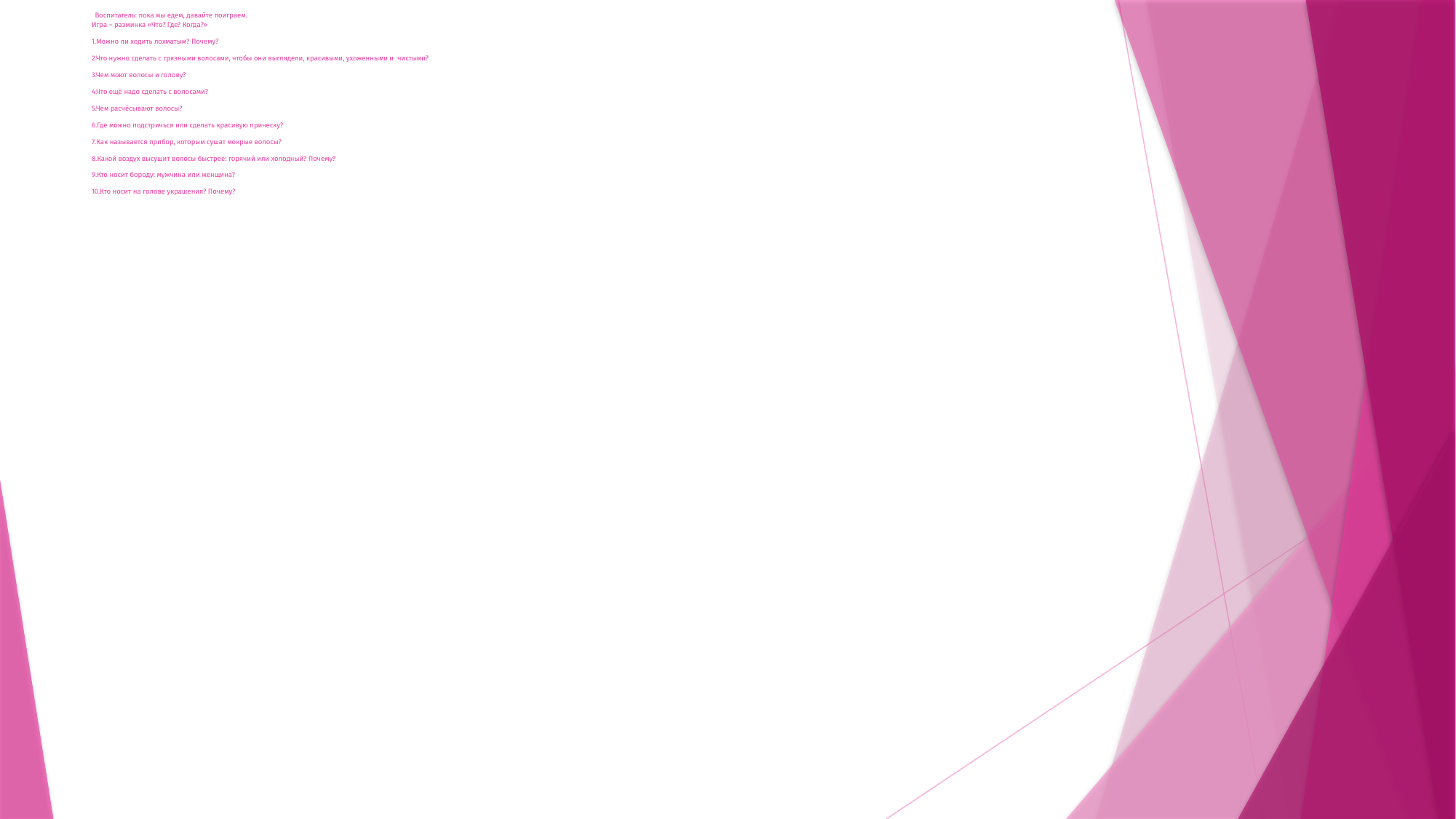

# Воспитатель: пока мы едем, давайте поиграем. Игра – разминка «Что? Где? Когда?» 1.Можно ли ходить лохматым? Почему? 2.Что нужно сделать с грязными волосами, чтобы они выглядели, красивыми, ухоженными и  чистыми? 3.Чем моют волосы и голову? 4.Что ещё надо сделать с волосами? 5.Чем расчёсывают волосы? 6.Где можно подстричься или сделать красивую прическу? 7.Как называется прибор, которым сушат мокрые волосы? 8.Какой воздух высушит волосы быстрее: горячий или холодный? Почему? 9.Кто носит бороду: мужчина или женщина? 10.Кто носит на голове украшения? Почему?